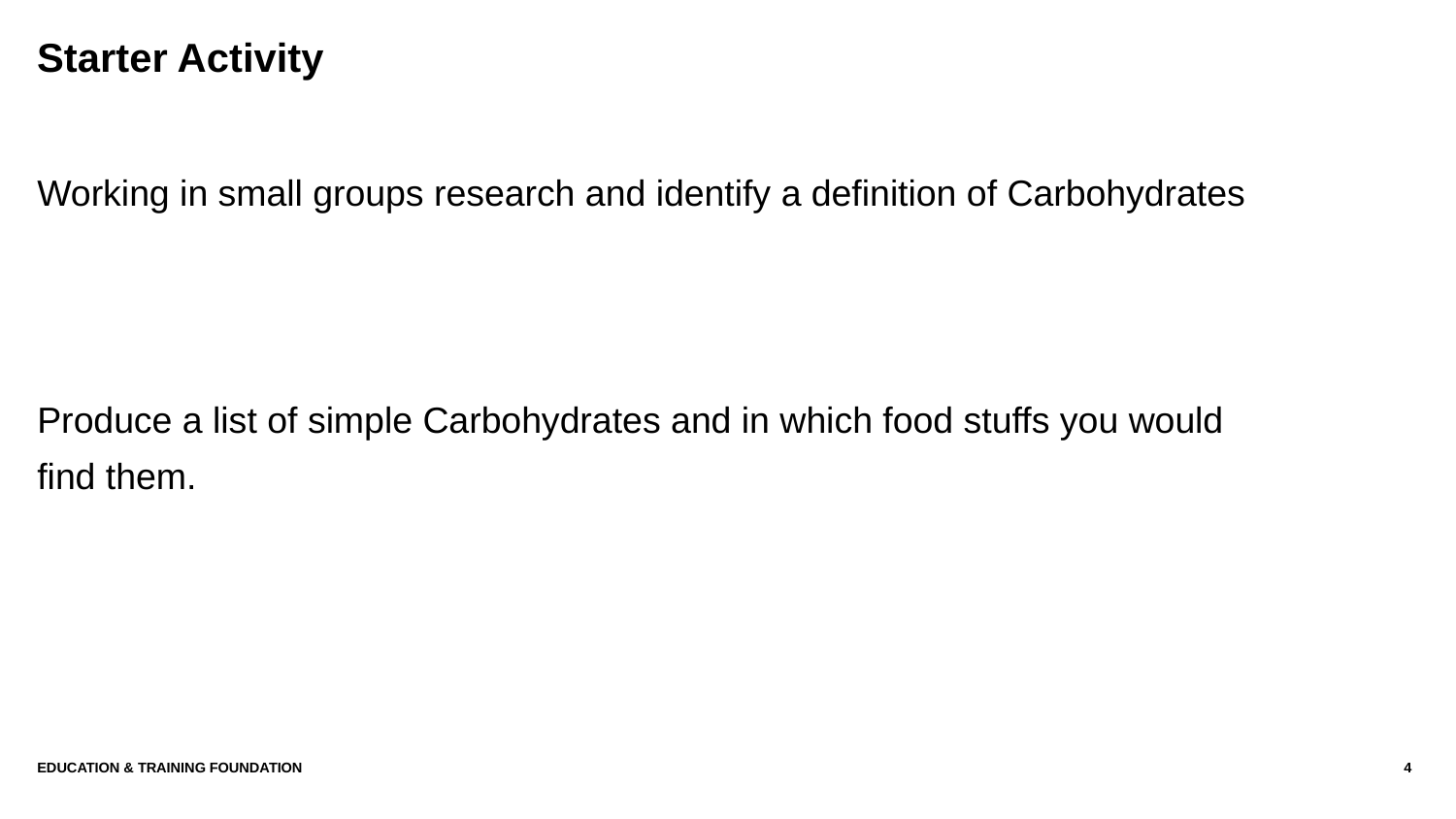

# Starter Activity
Working in small groups research and identify a definition of Carbohydrates

Produce a list of simple Carbohydrates and in which food stuffs you would find them.

Education & Training Foundation
4